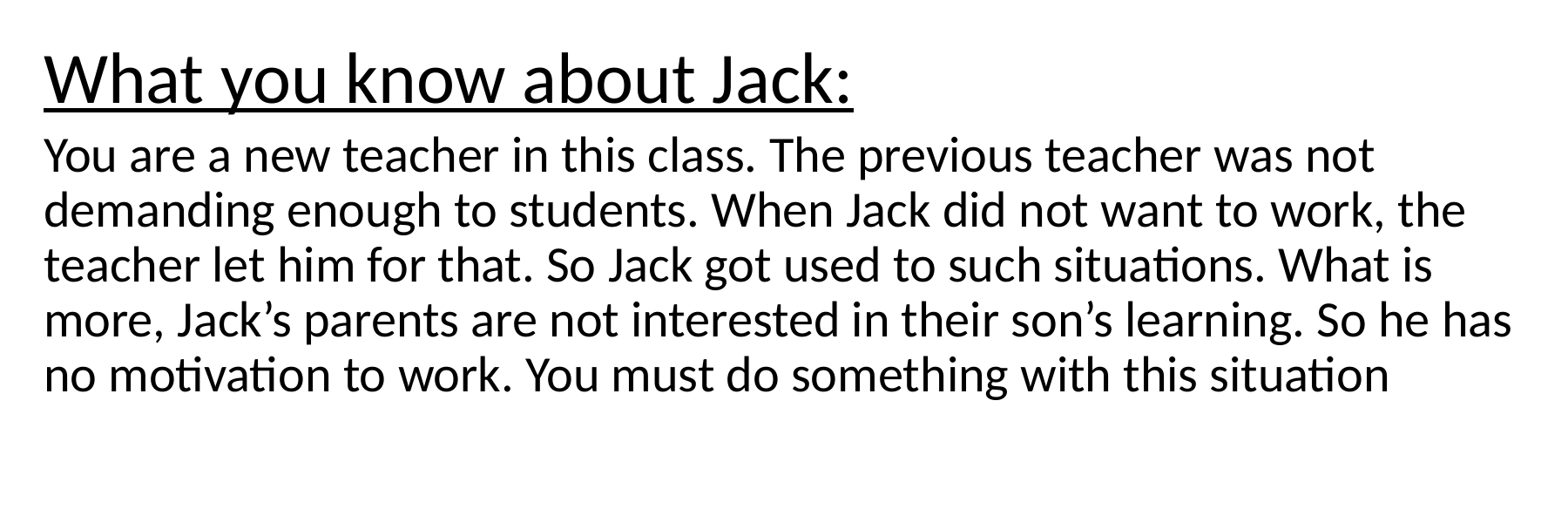

What you know about Jack:
You are a new teacher in this class. The previous teacher was not demanding enough to students. When Jack did not want to work, the teacher let him for that. So Jack got used to such situations. What is more, Jack’s parents are not interested in their son’s learning. So he has no motivation to work. You must do something with this situation